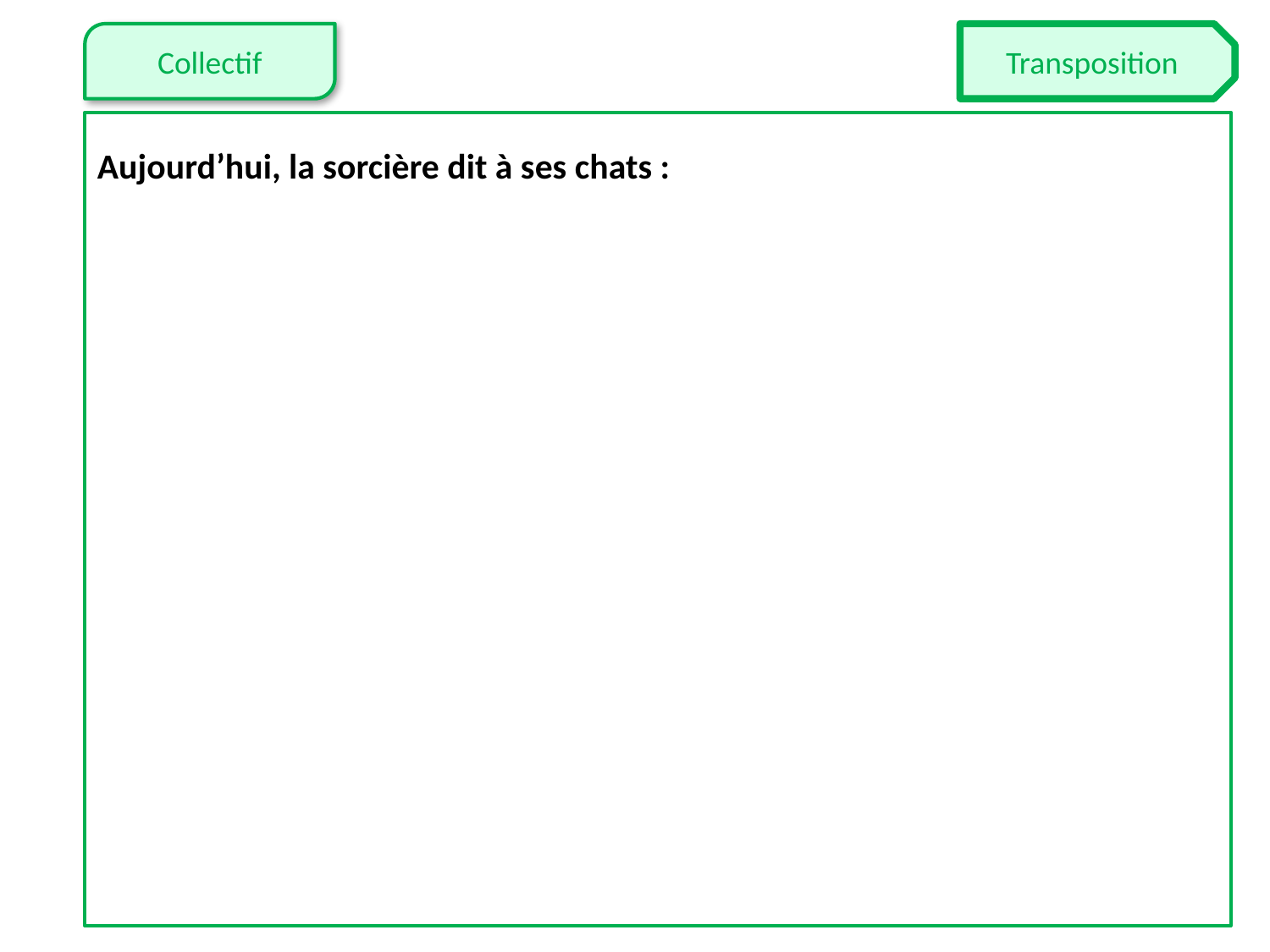

Aujourd’hui, la sorcière dit à ses chats :